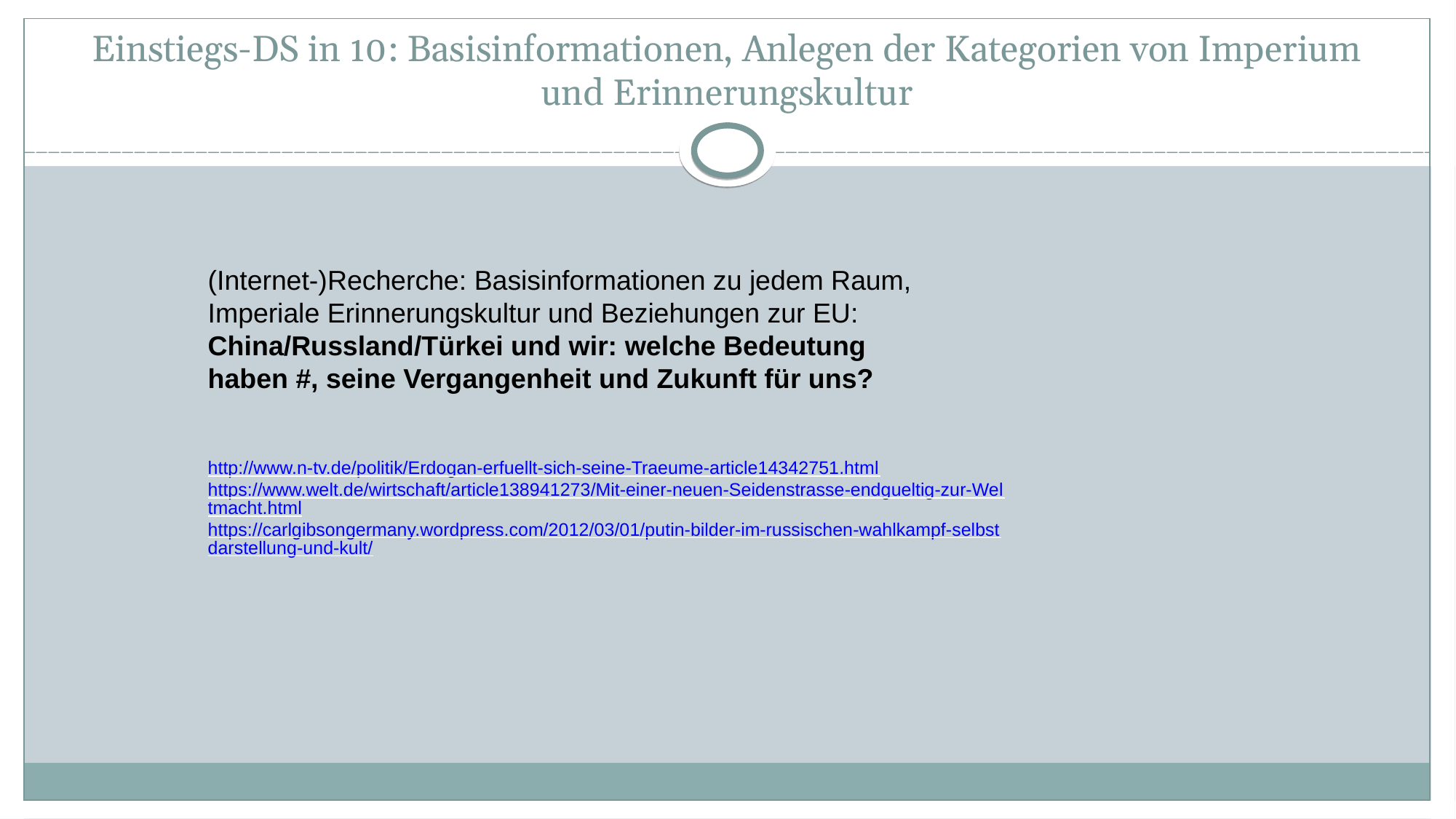

Einstiegs-DS in 10: Basisinformationen, Anlegen der Kategorien von Imperium und Erinnerungskultur

(Internet-)Recherche: Basisinformationen zu jedem Raum, Imperiale Erinnerungskultur und Beziehungen zur EU: China/Russland/Türkei und wir: welche Bedeutung haben #, seine Vergangenheit und Zukunft für uns?

http://www.n-tv.de/politik/Erdogan-erfuellt-sich-seine-Traeume-article14342751.html
https://www.welt.de/wirtschaft/article138941273/Mit-einer-neuen-Seidenstrasse-endgueltig-zur-Weltmacht.html
https://carlgibsongermany.wordpress.com/2012/03/01/putin-bilder-im-russischen-wahlkampf-selbstdarstellung-und-kult/